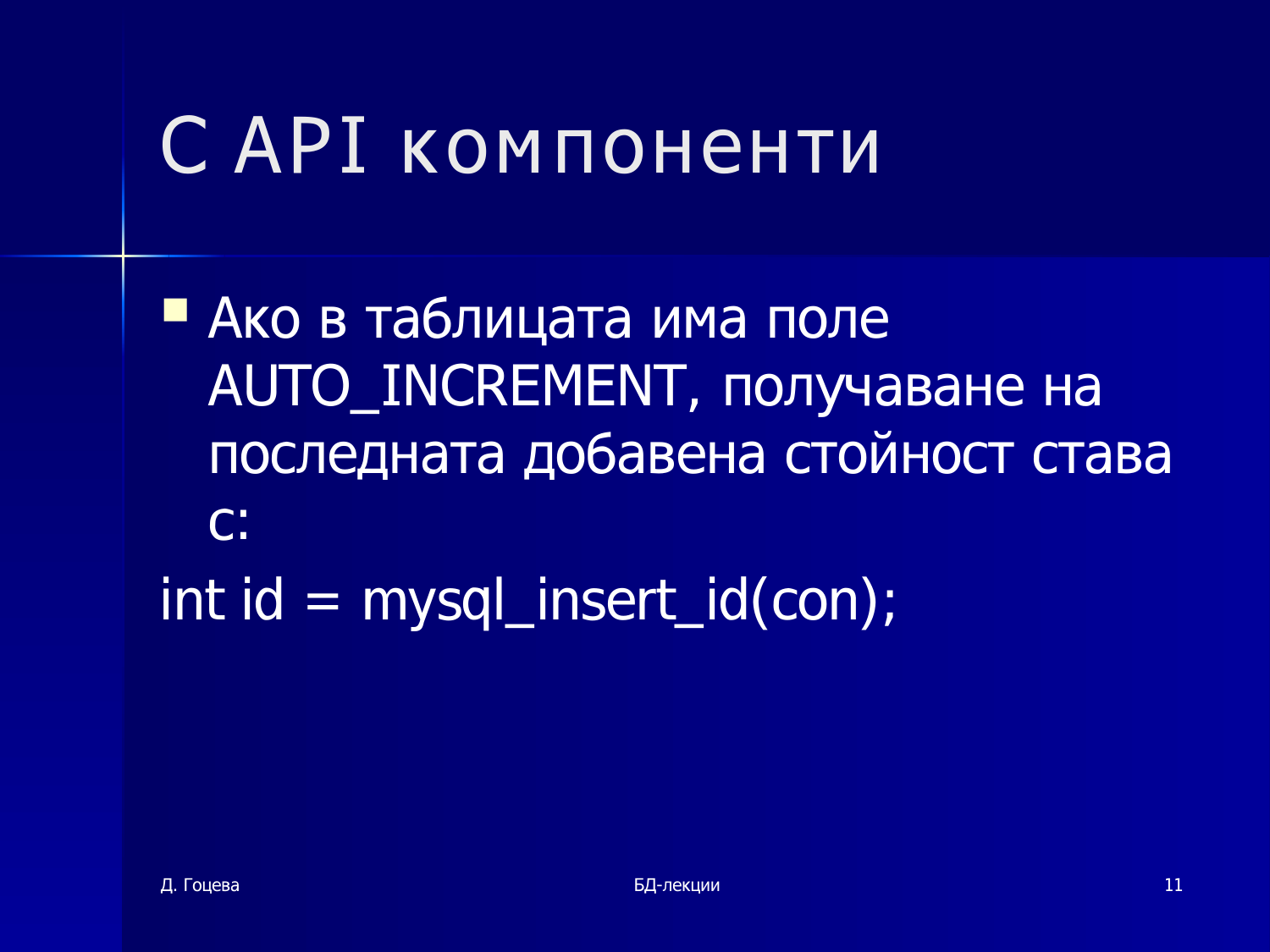

# C API компоненти
Ако в таблицата има поле AUTO_INCREMENT, получаване на последната добавена стойност става с:
int id = mysql_insert_id(con);
Д. Гоцева
БД-лекции
11